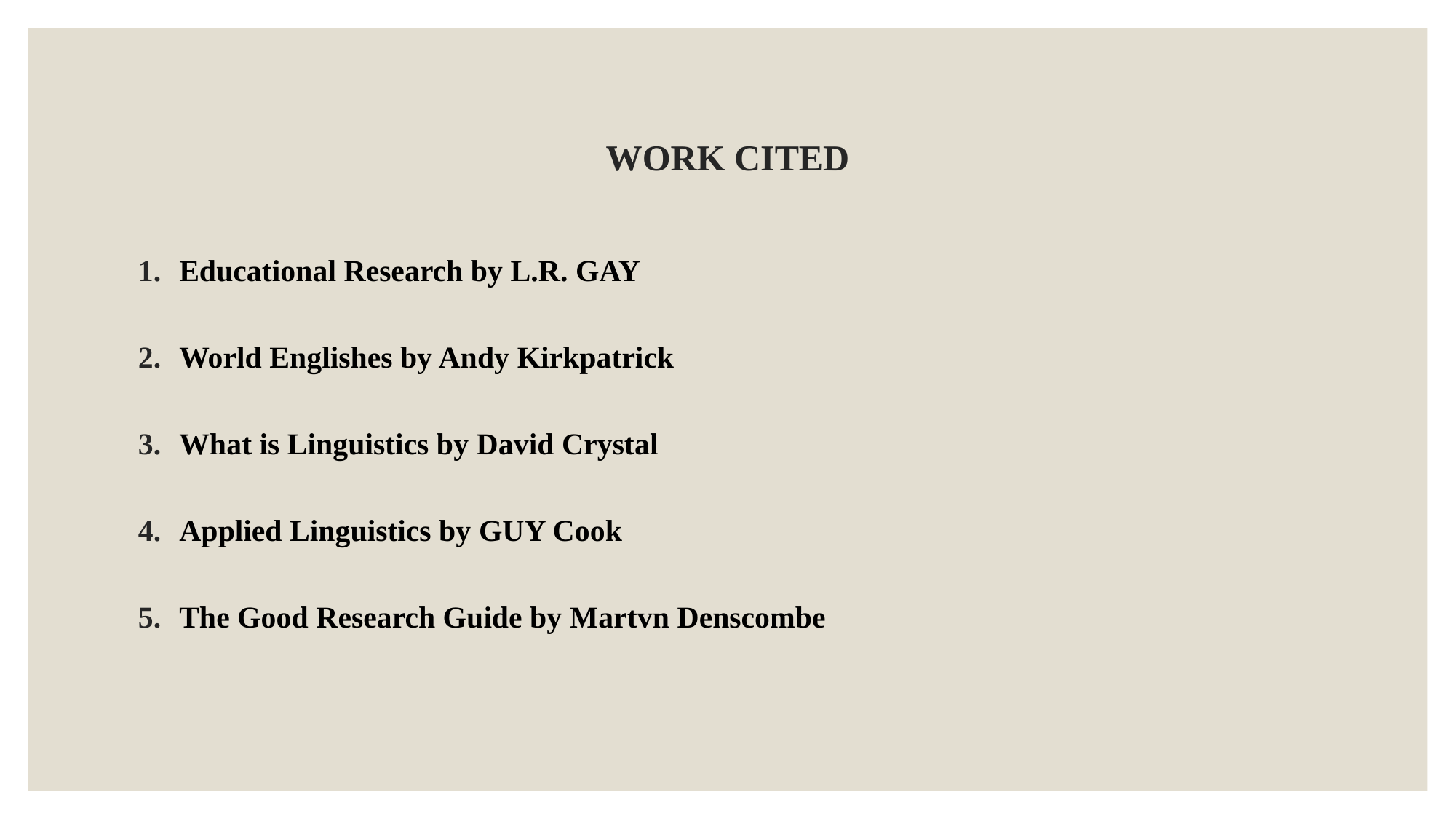

# WORK CITED
Educational Research by L.R. GAY
World Englishes by Andy Kirkpatrick
What is Linguistics by David Crystal
Applied Linguistics by GUY Cook
The Good Research Guide by Martvn Denscombe